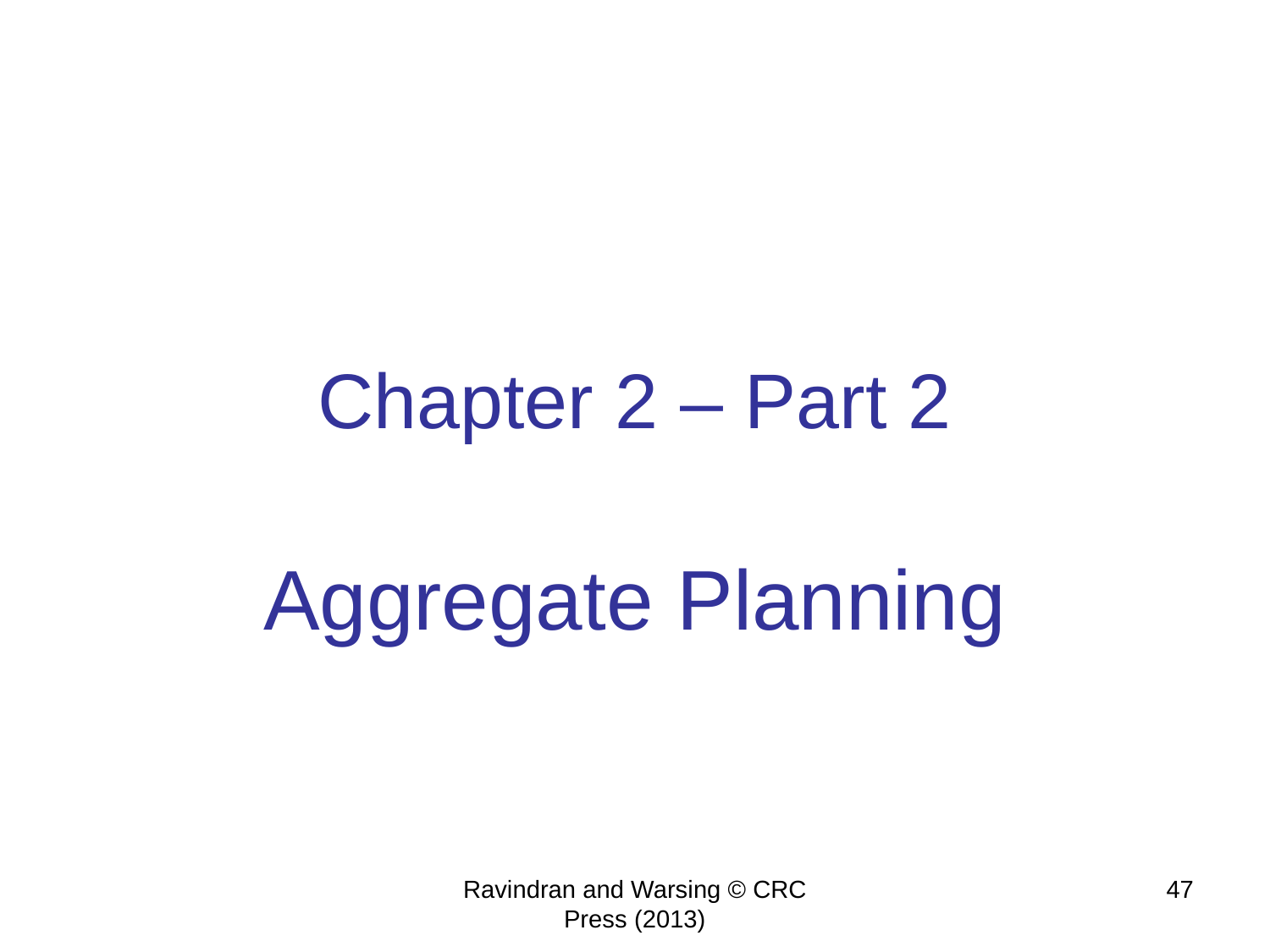

# Chapter 2 – Part 2
Aggregate Planning
Ravindran and Warsing © CRC Press (2013)
47